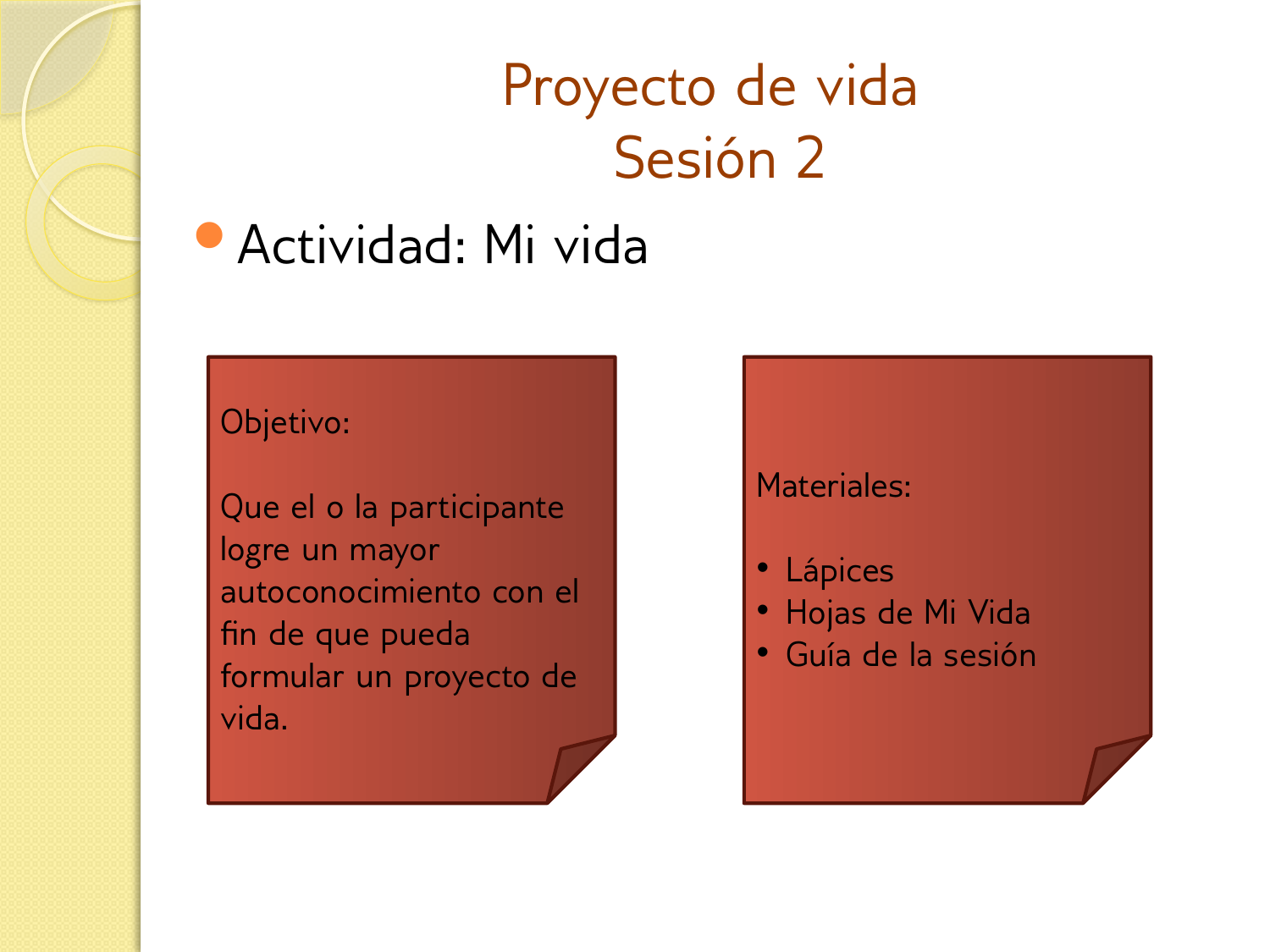

# Proyecto de vida Sesión 2
Actividad: Mi vida

Objetivo:

Que el o la participante logre un mayor autoconocimiento con el fin de que pueda formular un proyecto de vida.

Materiales:

Lápices
Hojas de Mi Vida
Guía de la sesión